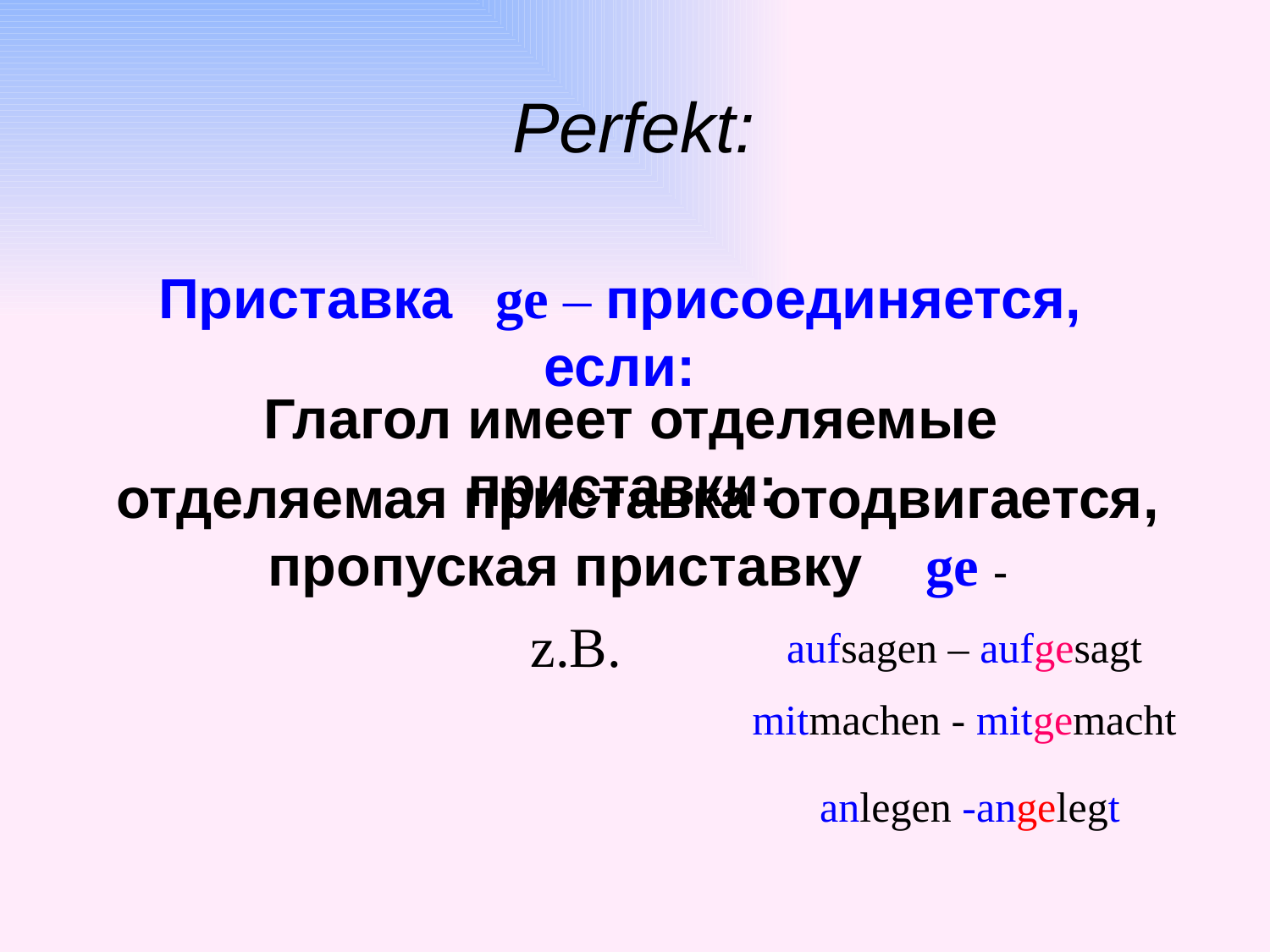

Perfekt:

Приставка   ge – присоединяется, если:
 Глагол имеет отделяемые приставки:
отделяемая приставка отодвигается, пропуская приставку    ge -
z.B.
aufsagen – aufgesagt
mitmachen - mitgemacht

anlegen -angelegt